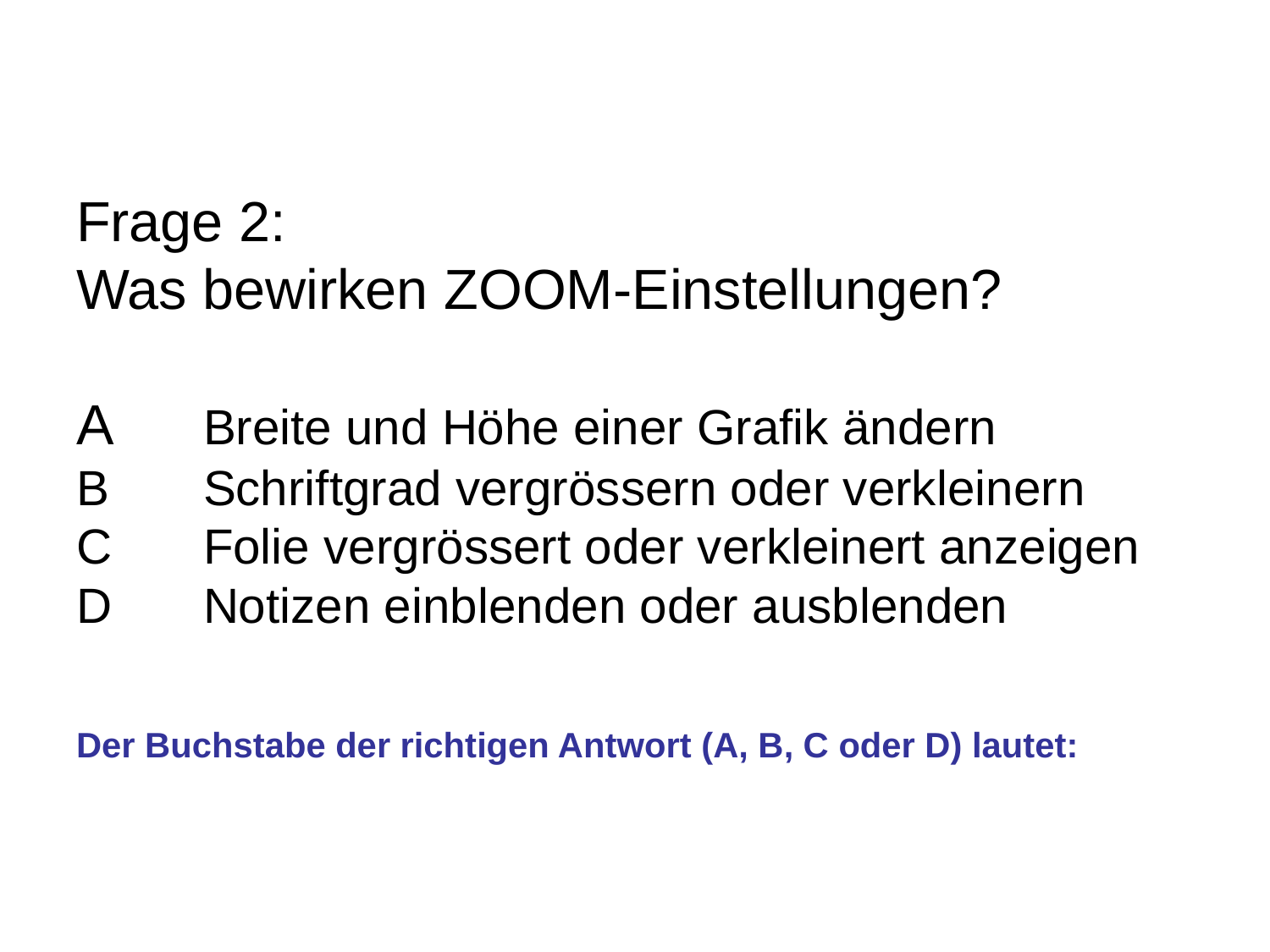

# Frage 2: Was bewirken ZOOM-Einstellungen? A	Breite und Höhe einer Grafik ändern B	Schriftgrad vergrössern oder verkleinern C	Folie vergrössert oder verkleinert anzeigen D	Notizen einblenden oder ausblenden Der Buchstabe der richtigen Antwort (A, B, C oder D) lautet: